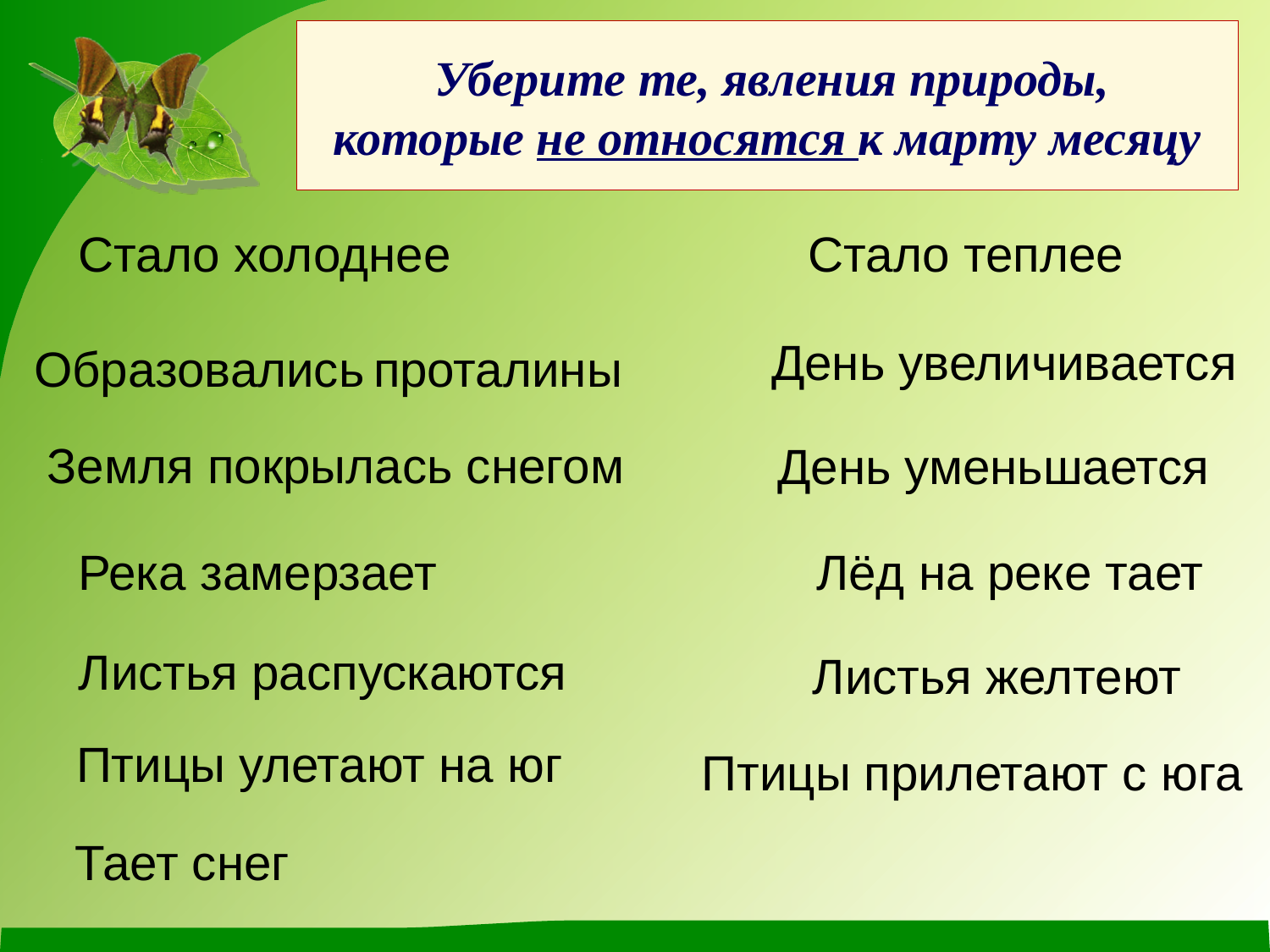

# Уберите те, явления природы, которые не относятся к марту месяцу
Стало холоднее
Стало теплее
День увеличивается
 Образовались проталины
Земля покрылась снегом
День уменьшается
Река замерзает
Лёд на реке тает
Листья распускаются
Листья желтеют
Птицы улетают на юг
Птицы прилетают с юга
Тает снег